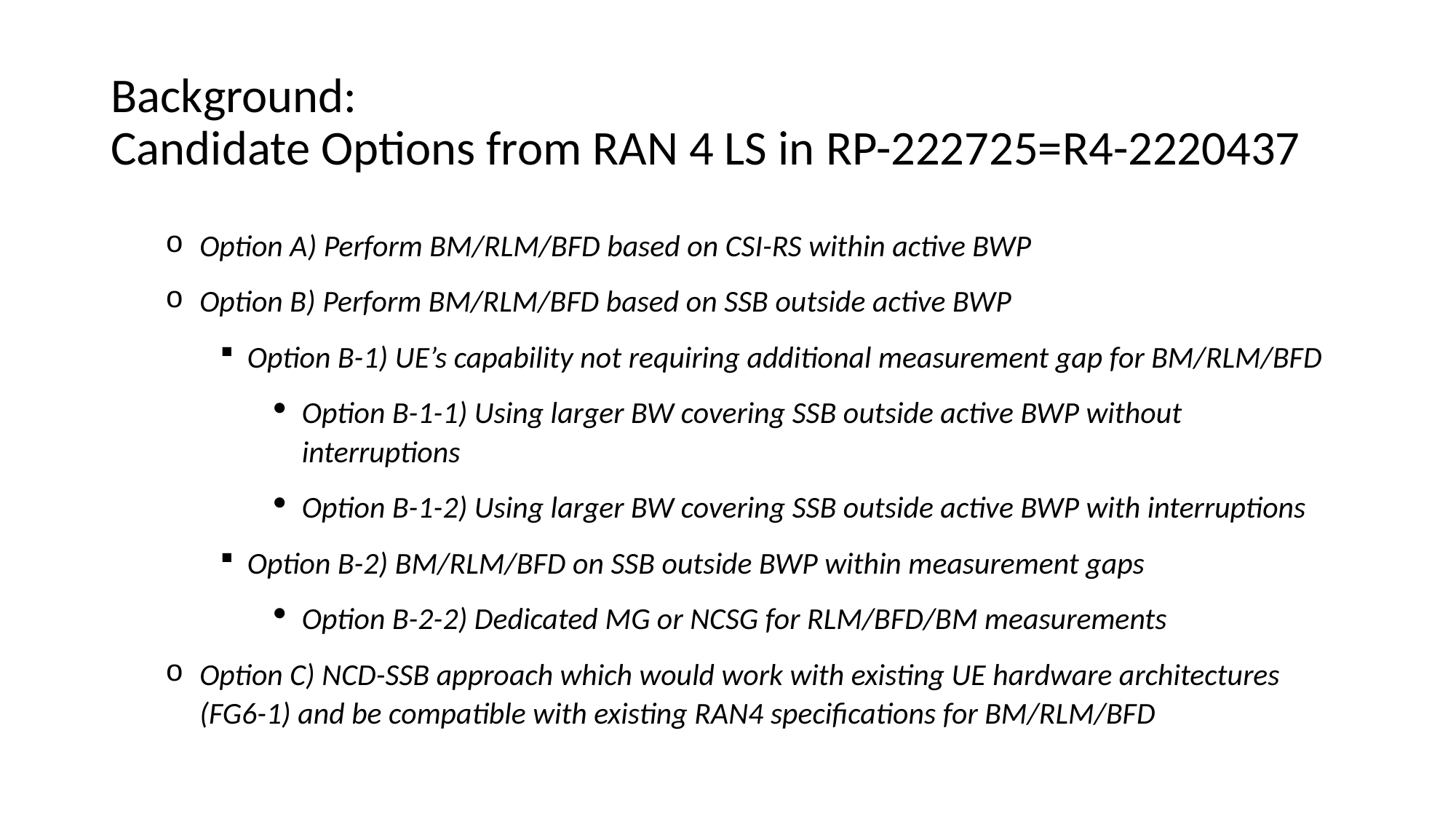

# Background: Candidate Options from RAN 4 LS in RP-222725=R4-2220437
Option A) Perform BM/RLM/BFD based on CSI-RS within active BWP
Option B) Perform BM/RLM/BFD based on SSB outside active BWP
Option B-1) UE’s capability not requiring additional measurement gap for BM/RLM/BFD
Option B-1-1) Using larger BW covering SSB outside active BWP without interruptions
Option B-1-2) Using larger BW covering SSB outside active BWP with interruptions
Option B-2) BM/RLM/BFD on SSB outside BWP within measurement gaps
Option B-2-2) Dedicated MG or NCSG for RLM/BFD/BM measurements
Option C) NCD-SSB approach which would work with existing UE hardware architectures (FG6-1) and be compatible with existing RAN4 specifications for BM/RLM/BFD